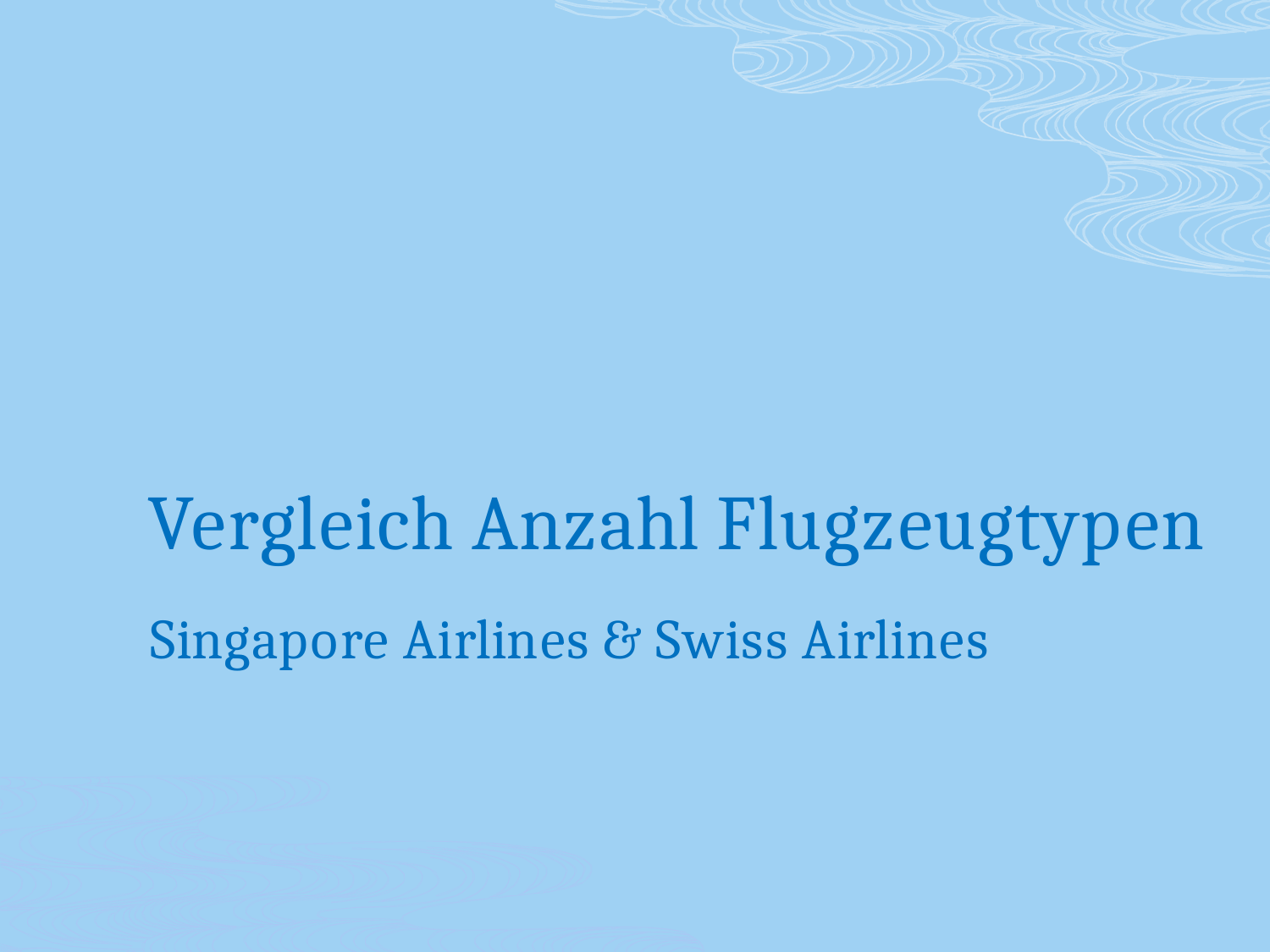

Vergleich Anzahl Flugzeugtypen
Singapore Airlines & Swiss Airlines